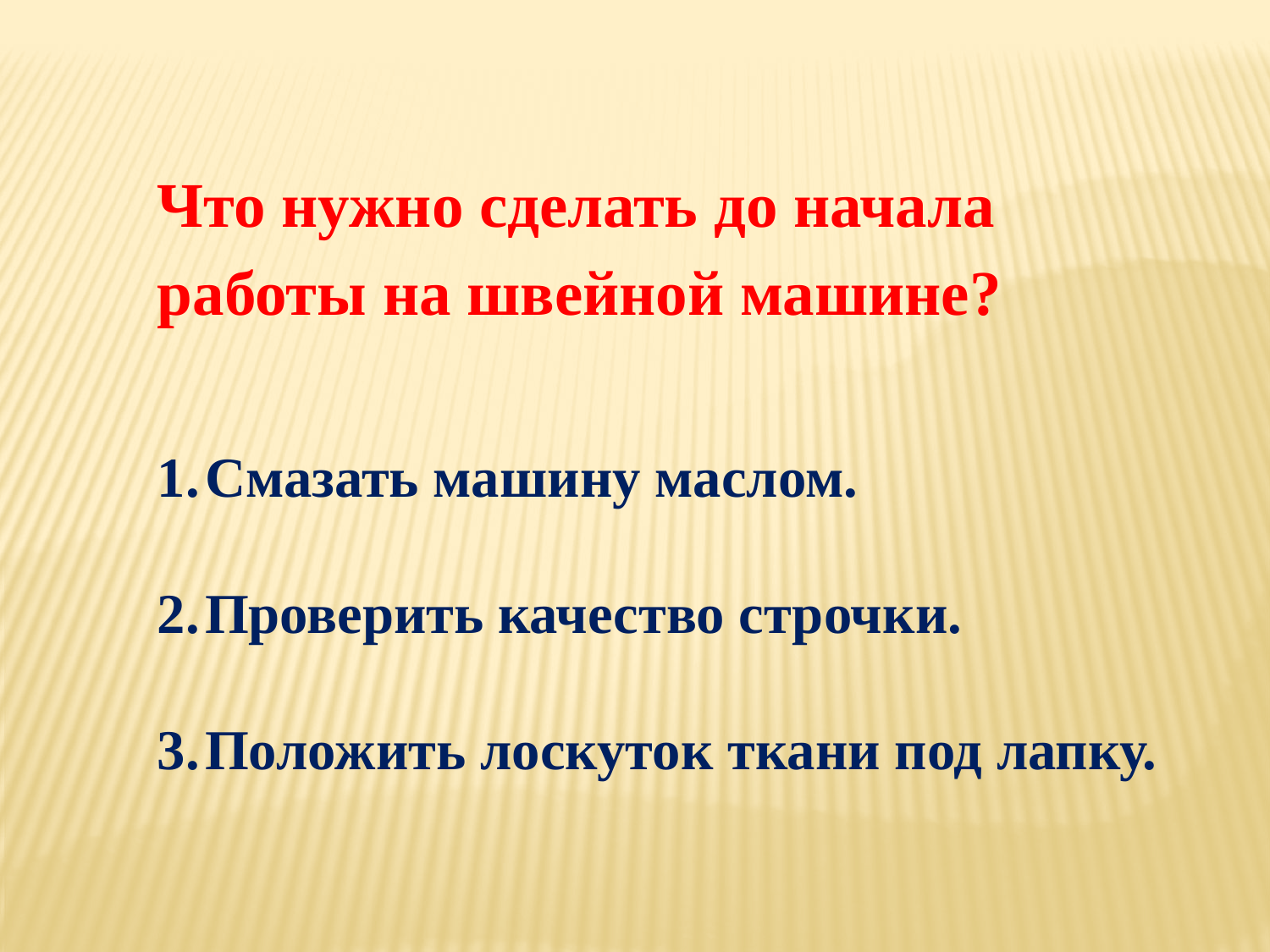

Что нужно сделать до начала работы на швейной машине?

Смазать машину маслом.

Проверить качество строчки.

Положить лоскуток ткани под лапку.